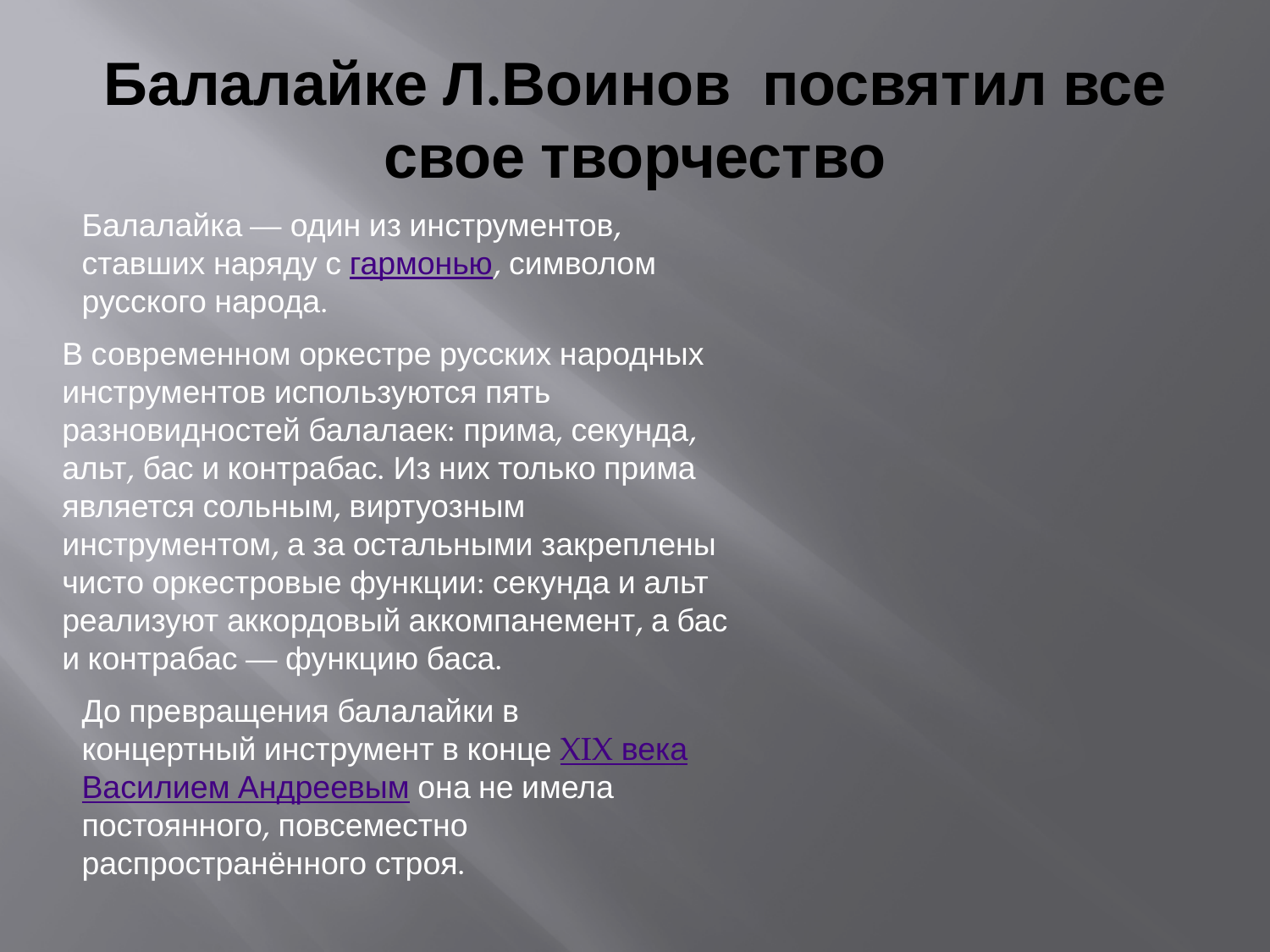

# Балалайке Л.Воинов  посвятил все свое творчество
Балалайка — один из инструментов, ставших наряду с гармонью, символом русского народа.

В современном оркестре русских народных инструментов используются пять разновидностей балалаек: прима, секунда, альт, бас и контрабас. Из них только прима является сольным, виртуозным инструментом, а за остальными закреплены чисто оркестровые функции: секунда и альт реализуют аккордовый аккомпанемент, а бас и контрабас — функцию баса.

До превращения балалайки в концертный инструмент в конце XIX века Василием Андреевым она не имела постоянного, повсеместно распространённого строя.